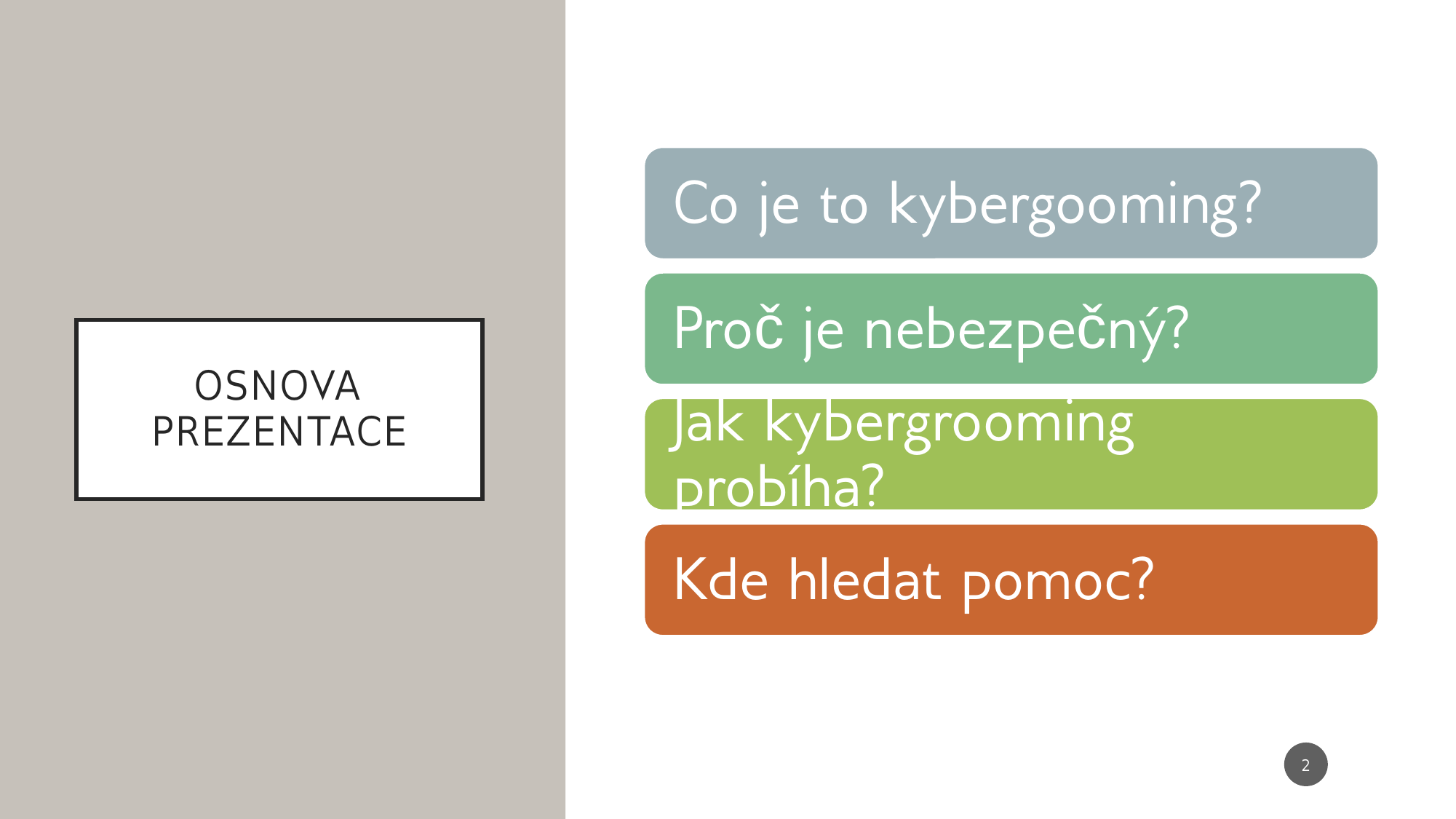

Co je to kybergooming?
Proč je nebezpečný?
Jak kybergrooming probíha?
Kde hledat pomoc?
# Osnova prezentace
2